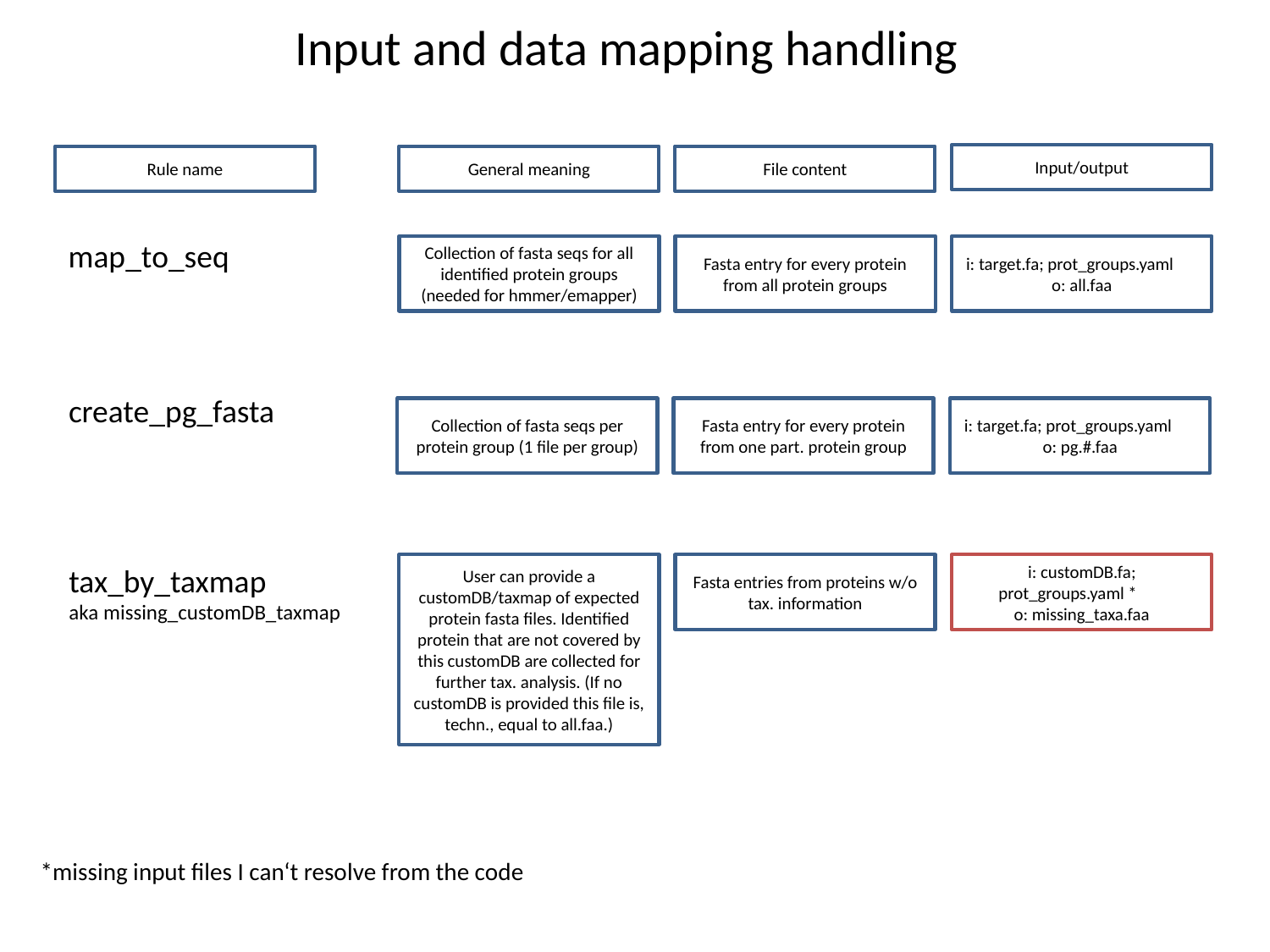

# Input and data mapping handling
Input/output
Rule name
General meaning
File content
map_to_seq
Collection of fasta seqs for all identified protein groups
(needed for hmmer/emapper)
Fasta entry for every protein from all protein groups
i: target.fa; prot_groups.yaml       o: all.faa
create_pg_fasta
Collection of fasta seqs per protein group (1 file per group)
Fasta entry for every protein from one part. protein group
i: target.fa; prot_groups.yaml       o: pg.#.faa
User can provide a customDB/taxmap of expected protein fasta files. Identified protein that are not covered by this customDB are collected for further tax. analysis. (If no customDB is provided this file is, techn., equal to all.faa.)
tax_by_taxmap
aka missing_customDB_taxmap
Fasta entries from proteins w/o tax. information
i: customDB.fa; prot_groups.yaml *
o: missing_taxa.faa
*missing input files I can‘t resolve from the code